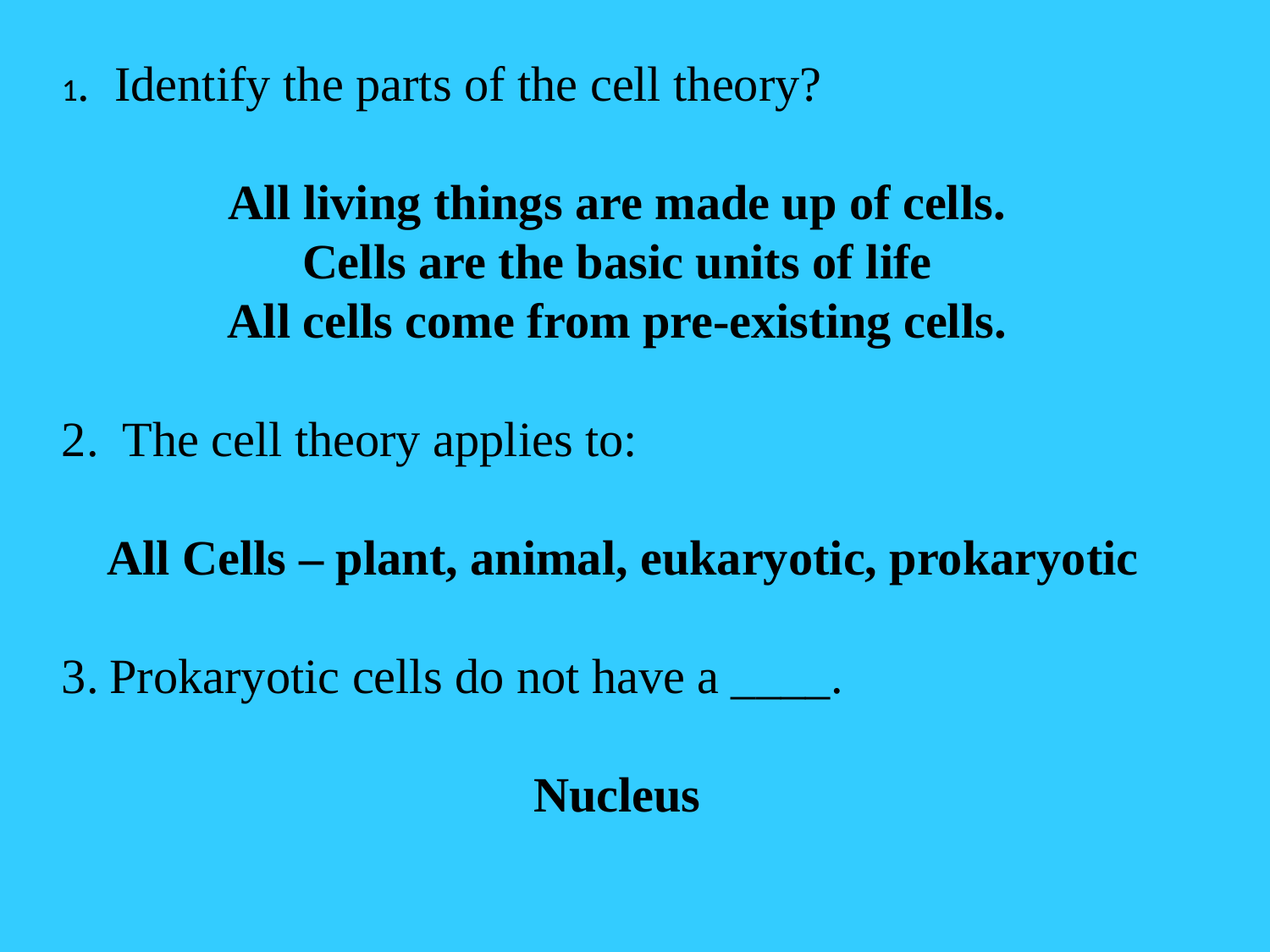

1.  Identify the parts of the cell theory?

All living things are made up of cells.
Cells are the basic units of life
All cells come from pre-existing cells.

2.  The cell theory applies to:

 All Cells – plant, animal, eukaryotic, prokaryotic

Prokaryotic cells do not have a ____.

Nucleus